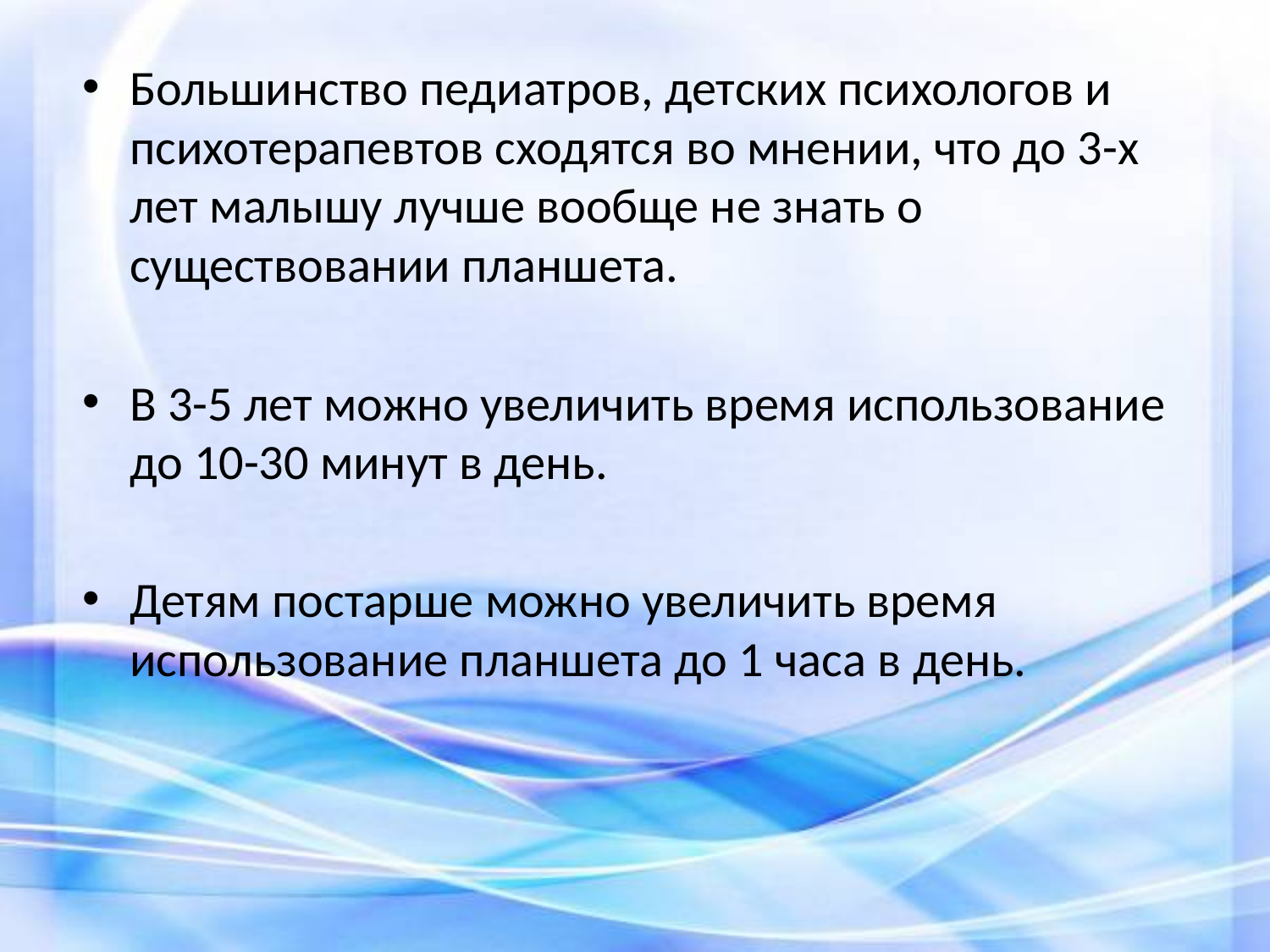

Большинство педиатров, детских психологов и психотерапевтов сходятся во мнении, что до 3-х лет малышу лучше вообще не знать о существовании планшета.

В 3-5 лет можно увеличить время использование до 10-30 минут в день.

Детям постарше можно увеличить время использование планшета до 1 часа в день.